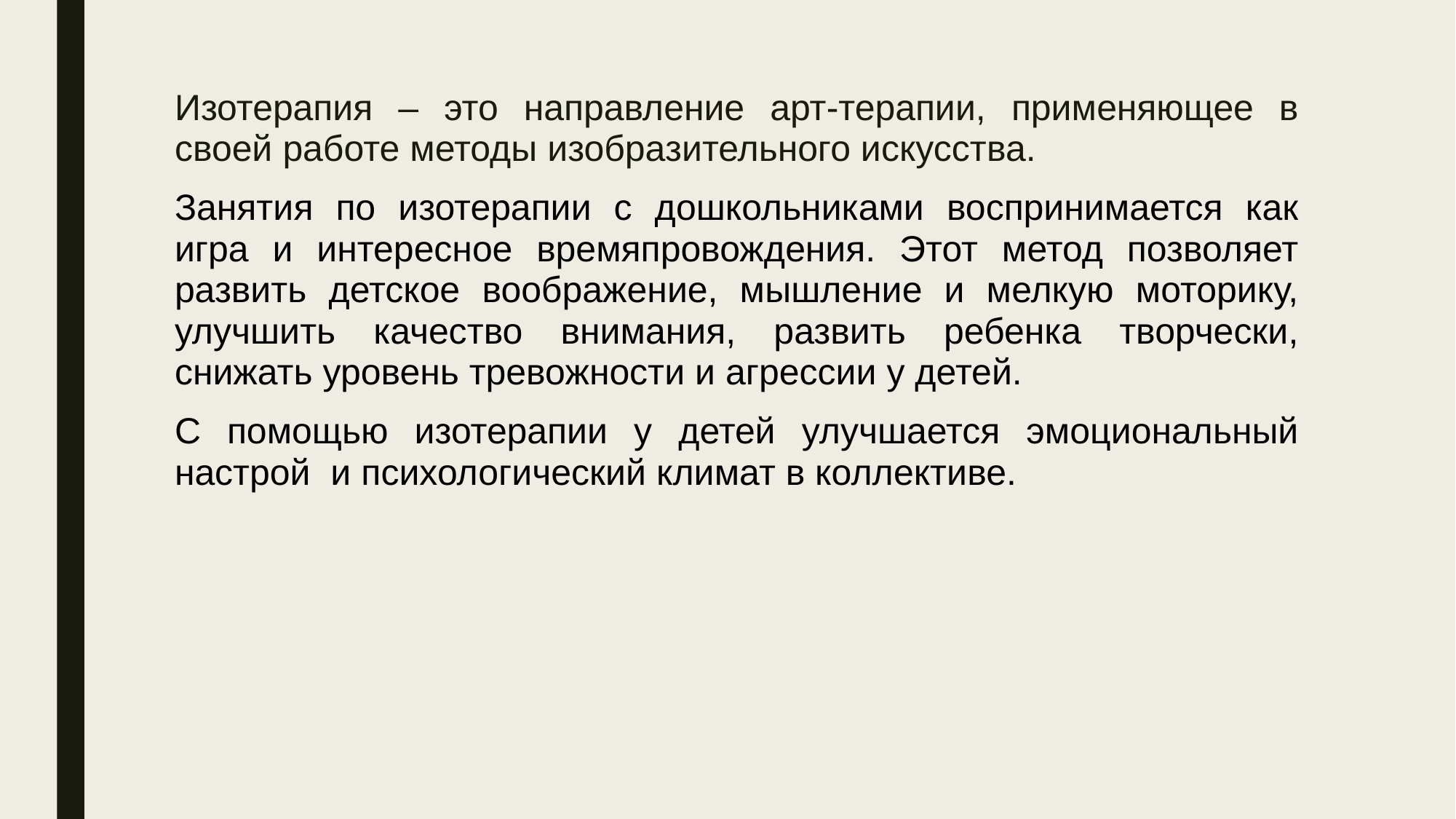

Изотерапия – это направление арт-терапии, применяющее в своей работе методы изобразительного искусства.
Занятия по изотерапии с дошкольниками воспринимается как игра и интересное времяпровождения. Этот метод позволяет развить детское воображение, мышление и мелкую моторику, улучшить качество внимания, развить ребенка творчески, снижать уровень тревожности и агрессии у детей.
С помощью изотерапии у детей улучшается эмоциональный настрой  и психологический климат в коллективе.